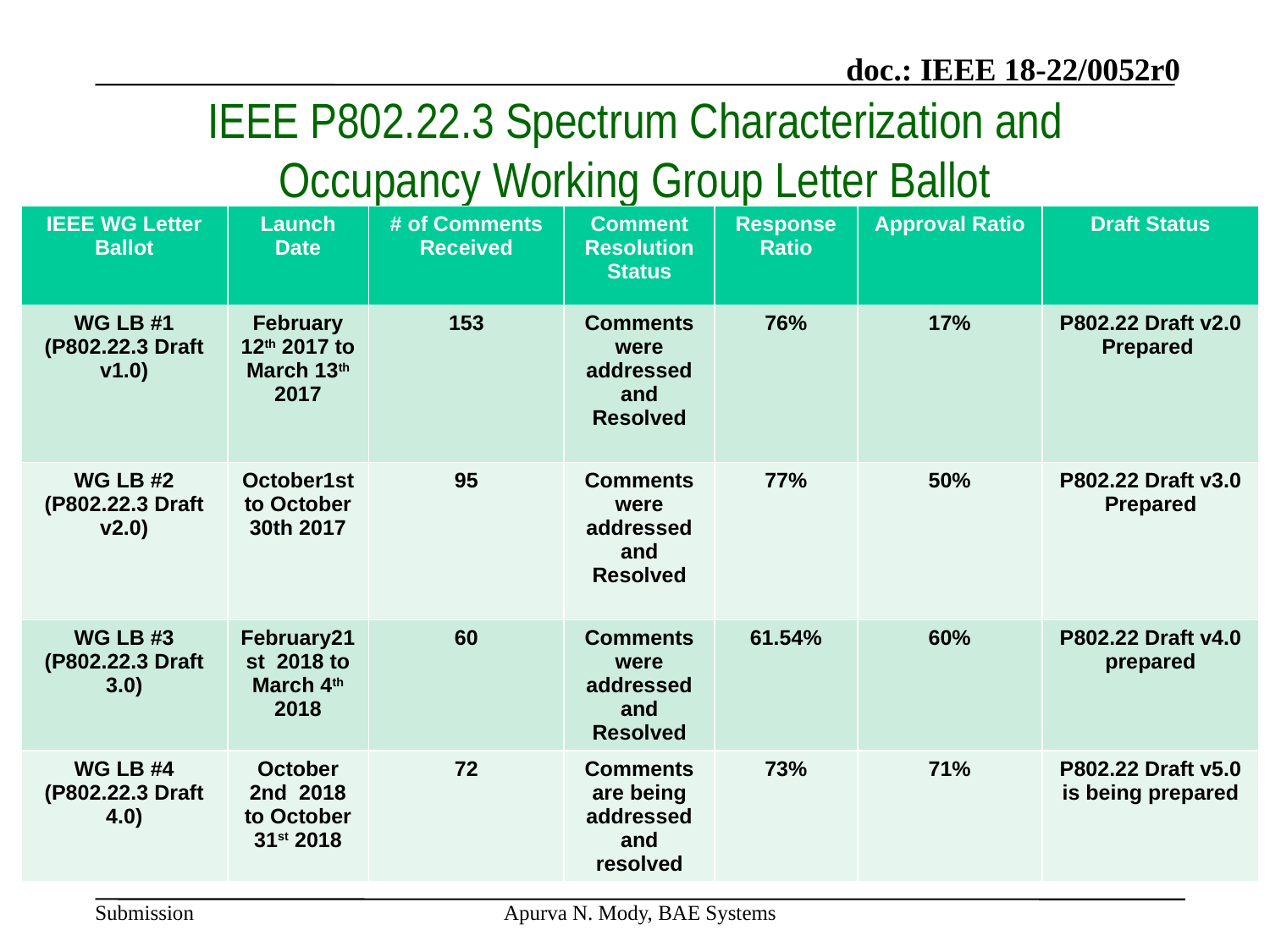

IEEE P802.22.3 Spectrum Characterization and Occupancy Working Group Letter Ballot
| IEEE WG Letter Ballot | Launch Date | # of Comments Received | Comment Resolution Status | Response Ratio | Approval Ratio | Draft Status |
| --- | --- | --- | --- | --- | --- | --- |
| WG LB #1 (P802.22.3 Draft v1.0) | February 12th 2017 to March 13th 2017 | 153 | Comments were addressed and Resolved | 76% | 17% | P802.22 Draft v2.0 Prepared |
| WG LB #2 (P802.22.3 Draft v2.0) | October1st to October 30th 2017 | 95 | Comments were addressed and Resolved | 77% | 50% | P802.22 Draft v3.0 Prepared |
| WG LB #3 (P802.22.3 Draft 3.0) | February21st 2018 to March 4th 2018 | 60 | Comments were addressed and Resolved | 61.54% | 60% | P802.22 Draft v4.0 prepared |
| WG LB #4 (P802.22.3 Draft 4.0) | October 2nd 2018 to October 31st 2018 | 72 | Comments are being addressed and resolved | 73% | 71% | P802.22 Draft v5.0 is being prepared |
Apurva N. Mody, BAE Systems